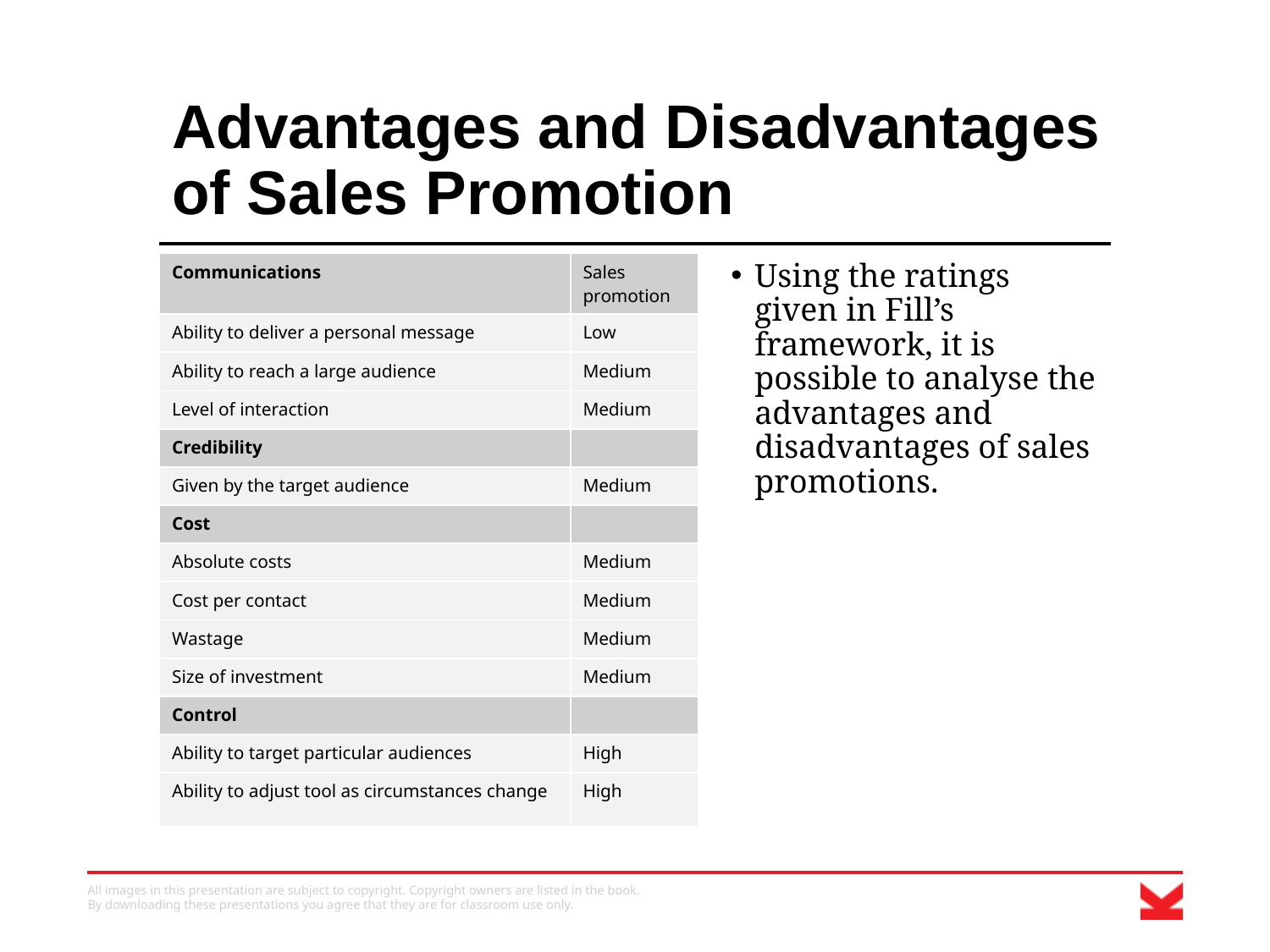

# Advantages and Disadvantages of Sales Promotion
| Communications | Sales promotion |
| --- | --- |
| Ability to deliver a personal message | Low |
| Ability to reach a large audience | Medium |
| Level of interaction | Medium |
| Credibility |  |
| Given by the target audience | Medium |
| Cost |  |
| Absolute costs | Medium |
| Cost per contact | Medium |
| Wastage | Medium |
| Size of investment | Medium |
| Control |  |
| Ability to target particular audiences | High |
| Ability to adjust tool as circumstances change | High |
Using the ratings given in Fill’s framework, it is possible to analyse the advantages and disadvantages of sales promotions.

All images in this presentation are subject to copyright. Copyright owners are listed in the book.
By downloading these presentations you agree that they are for classroom use only.